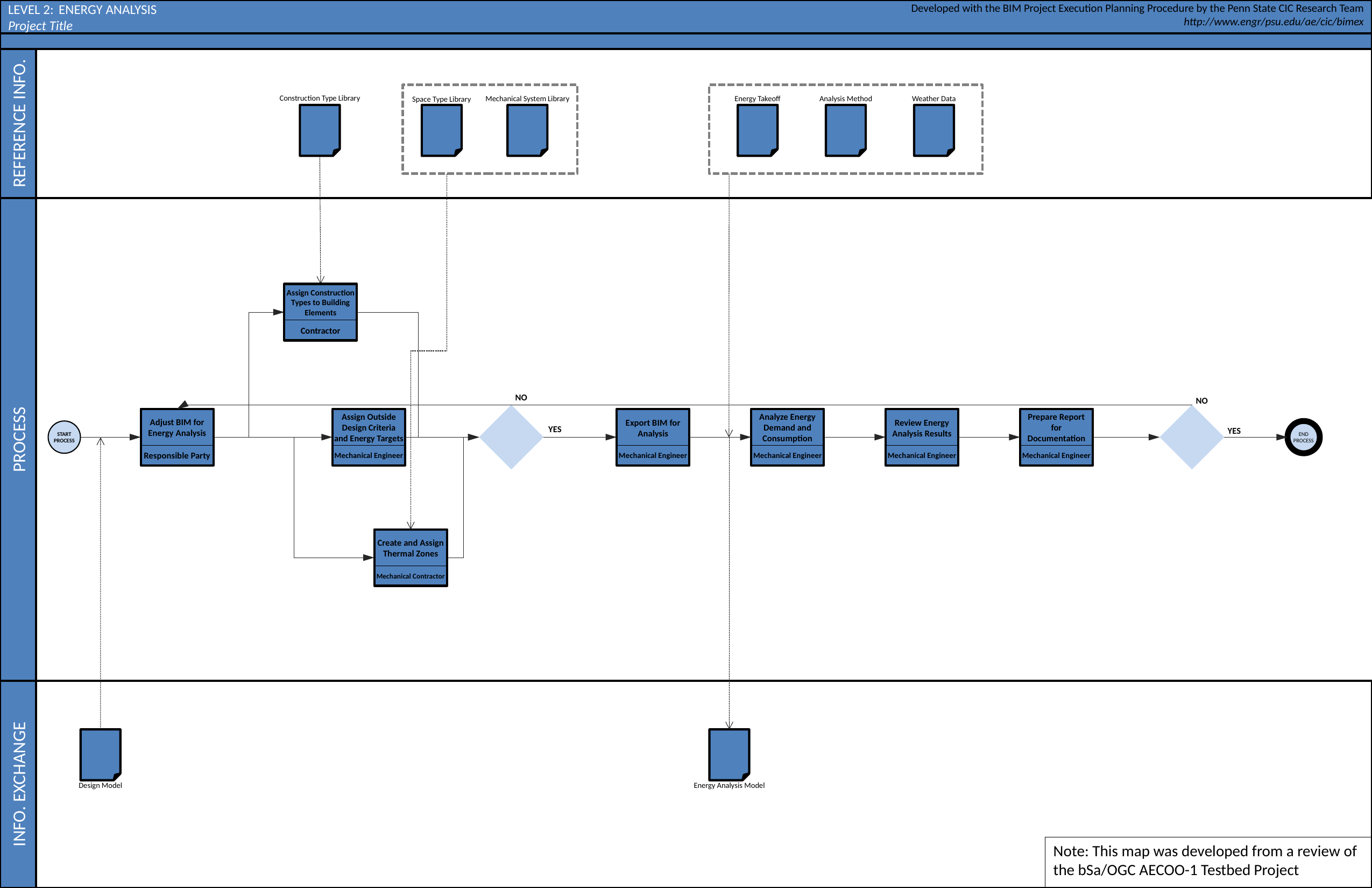

# Energy analysis

Construction Type Library

Energy Takeoff

Analysis Method

Weather Data

Mechanical System Library

Space Type Library

Assign Construction Types to Building Elements
Contractor
NO
NO
Is model ready for simulation?
Results acceptable?

Adjust BIM for Energy Analysis
Responsible Party

Assign Outside Design Criteria and Energy Targets
Mechanical Engineer

Export BIM for Analysis
Mechanical Engineer

Analyze Energy Demand and Consumption
Mechanical Engineer

Review Energy Analysis Results
Mechanical Engineer

Prepare Report for Documentation
Mechanical Engineer
START PROCESS
END PROCESS
YES
YES

Create and Assign Thermal Zones
Mechanical Contractor

Energy Analysis Model

Design Model
Note: This map was developed from a review of the bSa/OGC AECOO-1 Testbed Project